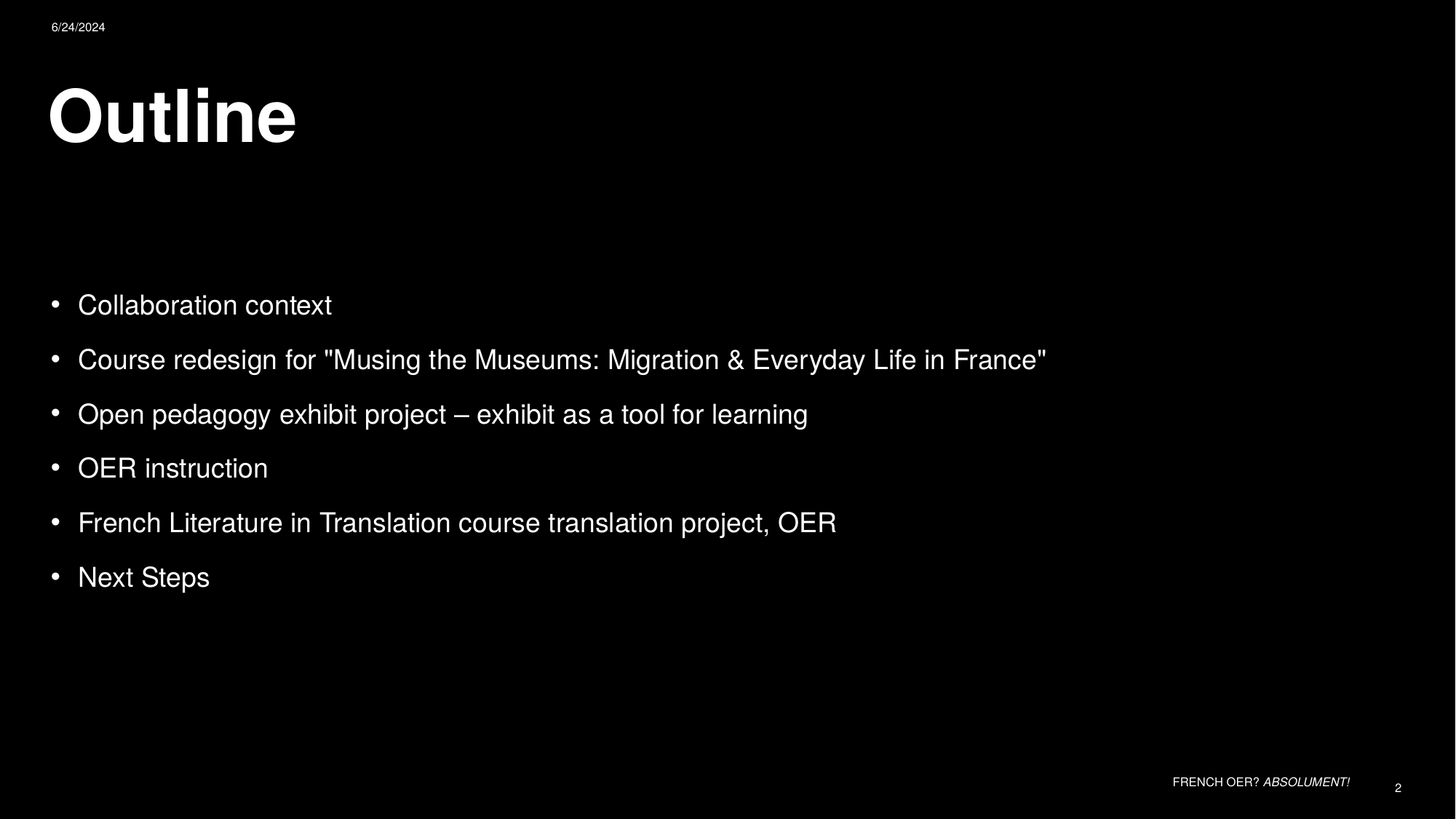

6/24/2024
# Outline
Collaboration context
Course redesign for "Musing the Museums: Migration & Everyday Life in France"
Open pedagogy exhibit project – exhibit as a tool for learning
OER instruction
French Literature in Translation course translation project, OER
Next Steps

FRENCH OER? ABSOLUMENT!

2